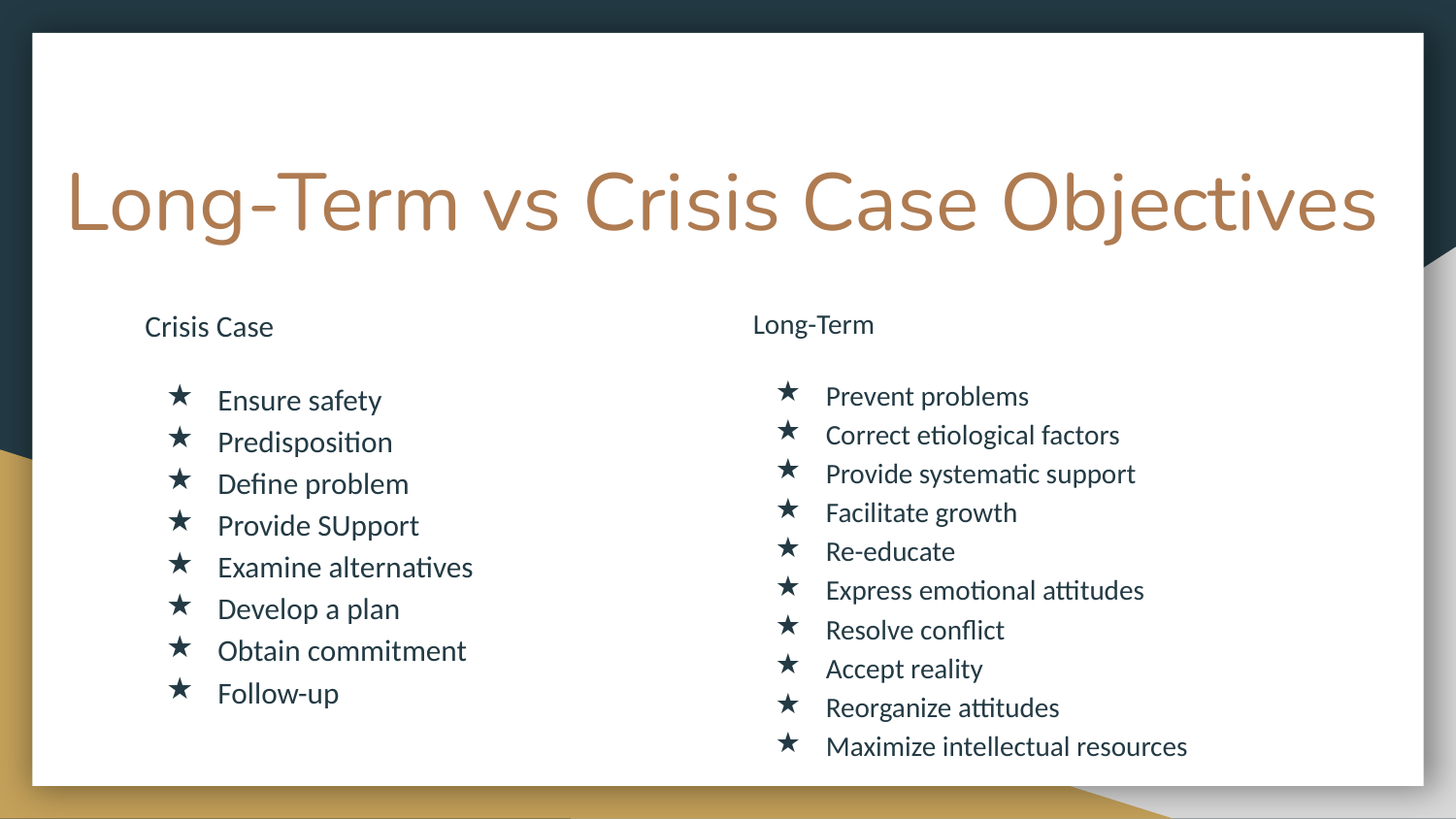

# Long-Term vs Crisis Case Objectives
Crisis Case
Ensure safety
Predisposition
Define problem
Provide SUpport
Examine alternatives
Develop a plan
Obtain commitment
Follow-up
Long-Term
Prevent problems
Correct etiological factors
Provide systematic support
Facilitate growth
Re-educate
Express emotional attitudes
Resolve conflict
Accept reality
Reorganize attitudes
Maximize intellectual resources